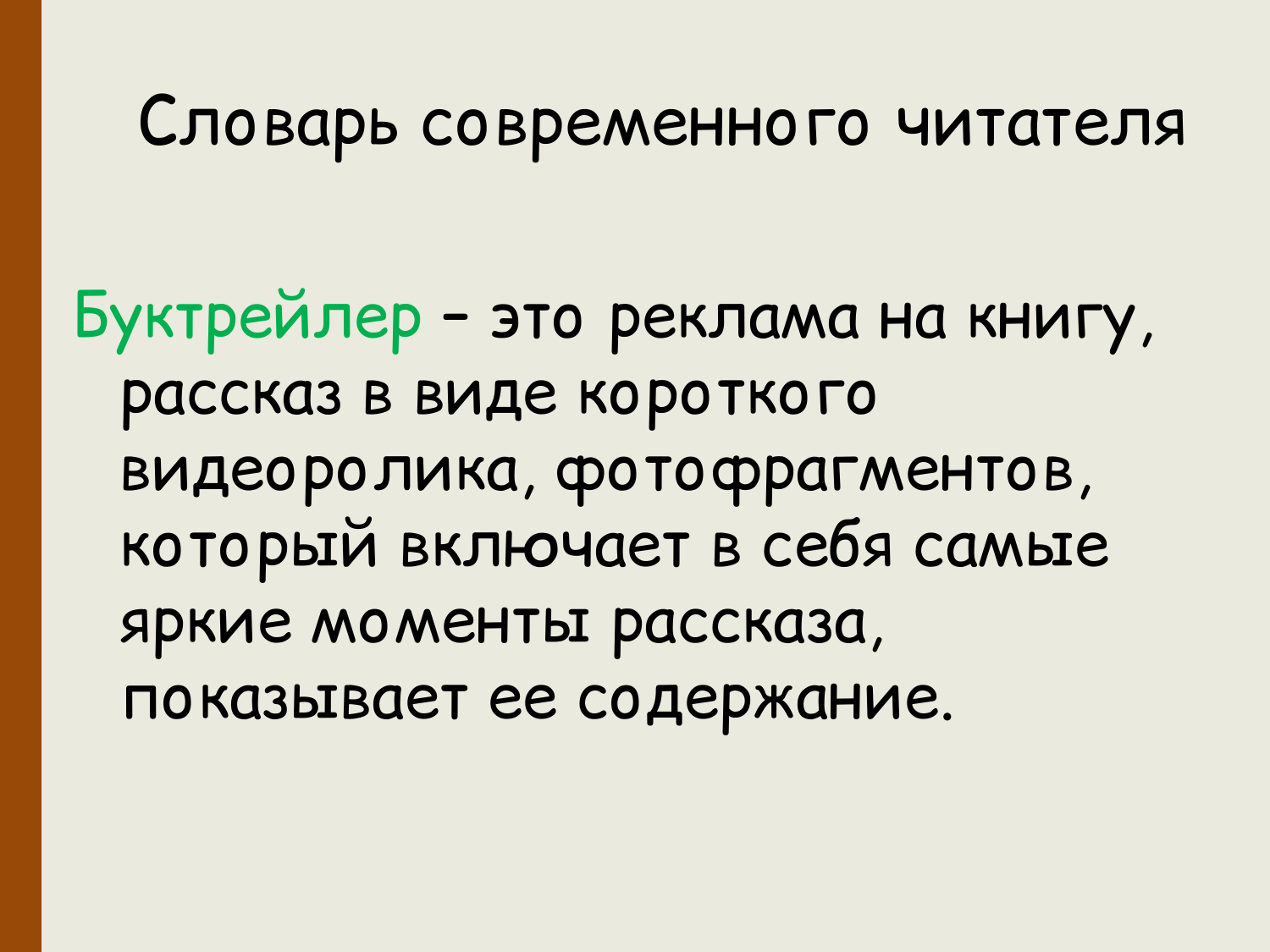

# Словарь современного читателя
Буктрейлер – это реклама на книгу, рассказ в виде короткого видеоролика, фотофрагментов, который включает в себя самые яркие моменты рассказа,  показывает ее содержание.